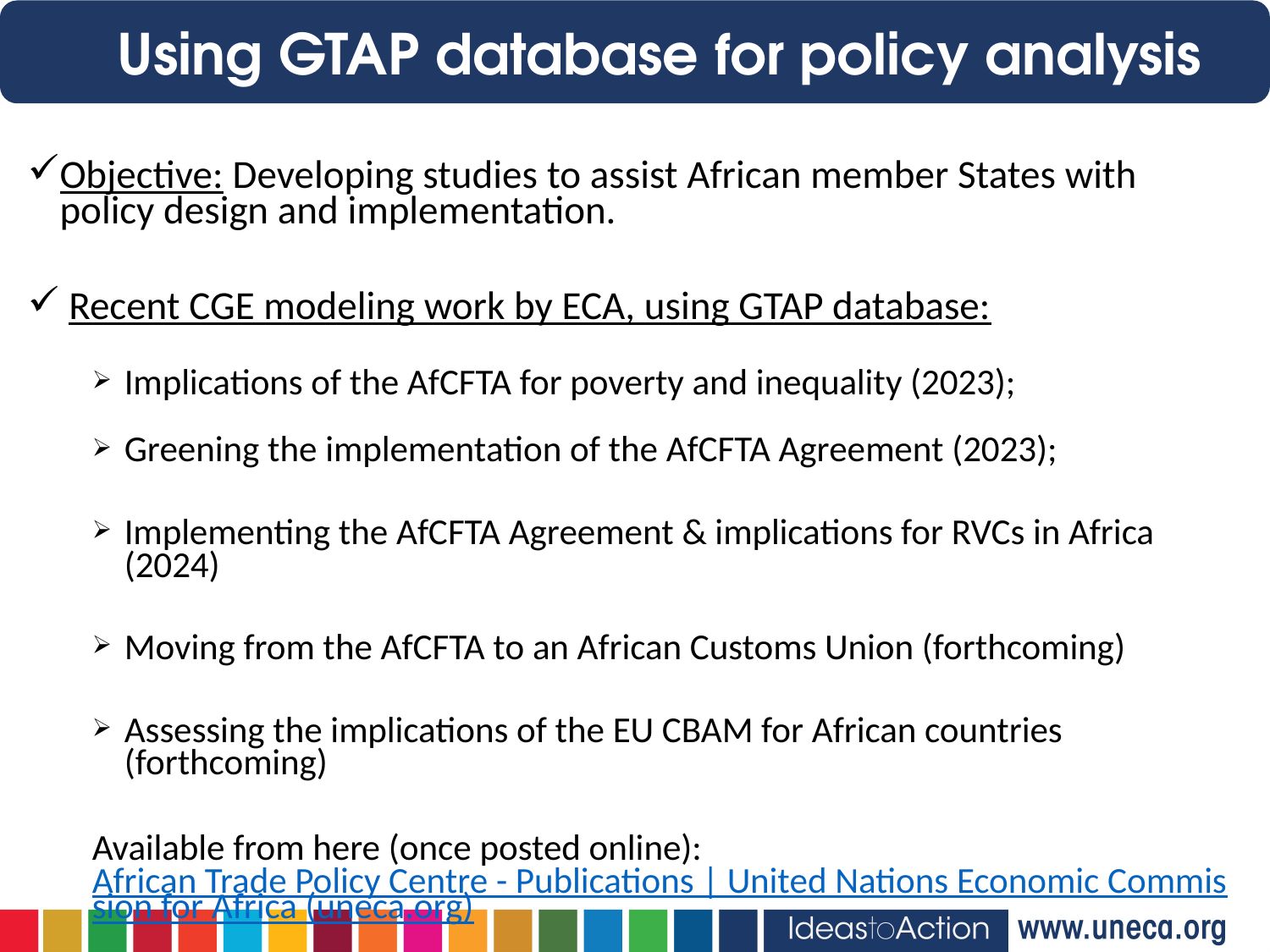

Using GTAP database for policy analysis
Objective: Developing studies to assist African member States with policy design and implementation.

 Recent CGE modeling work by ECA, using GTAP database:

Implications of the AfCFTA for poverty and inequality (2023);

Greening the implementation of the AfCFTA Agreement (2023);

Implementing the AfCFTA Agreement & implications for RVCs in Africa (2024)

Moving from the AfCFTA to an African Customs Union (forthcoming)

Assessing the implications of the EU CBAM for African countries (forthcoming)

Available from here (once posted online): African Trade Policy Centre - Publications | United Nations Economic Commission for Africa (uneca.org)